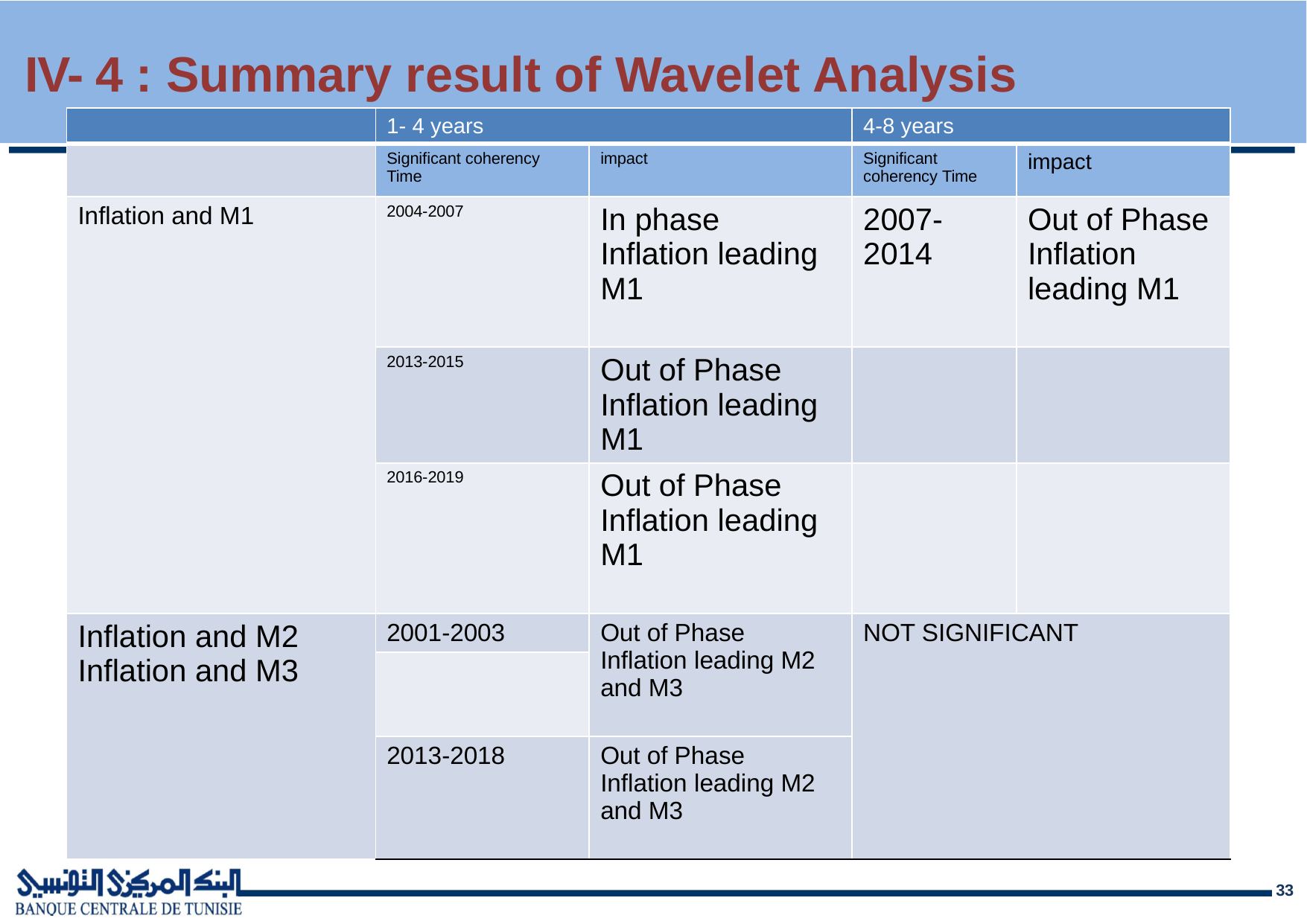

# IV- 4 : Summary result of Wavelet Analysis
|  | 1- 4 years |  | 4-8 years |  |
| --- | --- | --- | --- | --- |
|  | Significant coherency Time | impact | Significant coherency Time | impact |
| Inflation and M1 | 2004-2007 | In phase Inflation leading M1 | 2007-2014 | Out of Phase Inflation leading M1 |
|  | 2013-2015 | Out of Phase Inflation leading M1 |  |  |
|  | 2016-2019 | Out of Phase Inflation leading M1 |  |  |
| Inflation and M2 Inflation and M3 | 2001-2003 | Out of Phase Inflation leading M2 and M3 | NOT SIGNIFICANT |  |
|  |  |  |  |  |
|  | 2013-2018 | Out of Phase Inflation leading M2 and M3 |  |  |
33